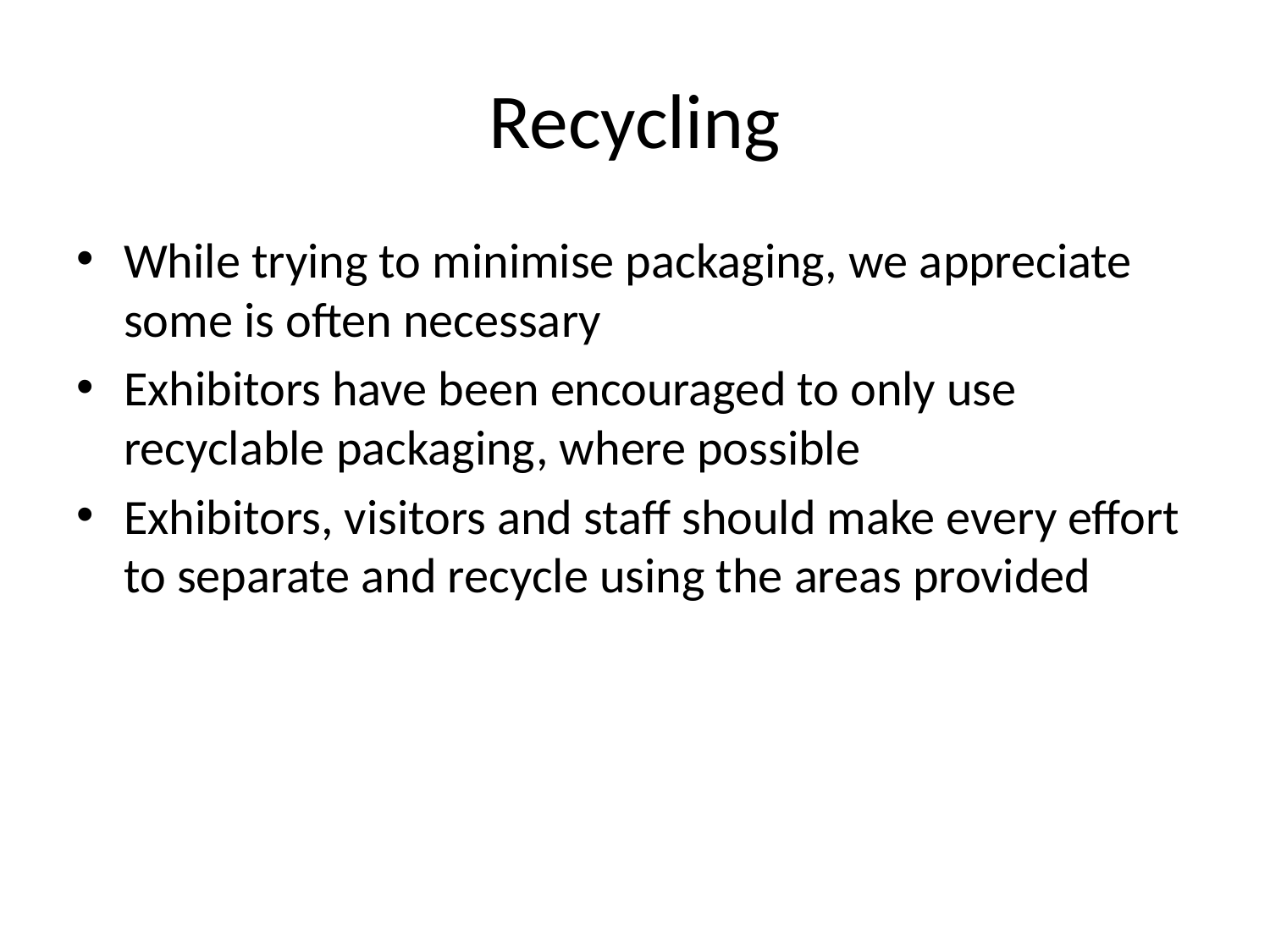

# Recycling
While trying to minimise packaging, we appreciate some is often necessary
Exhibitors have been encouraged to only use recyclable packaging, where possible
Exhibitors, visitors and staff should make every effort to separate and recycle using the areas provided